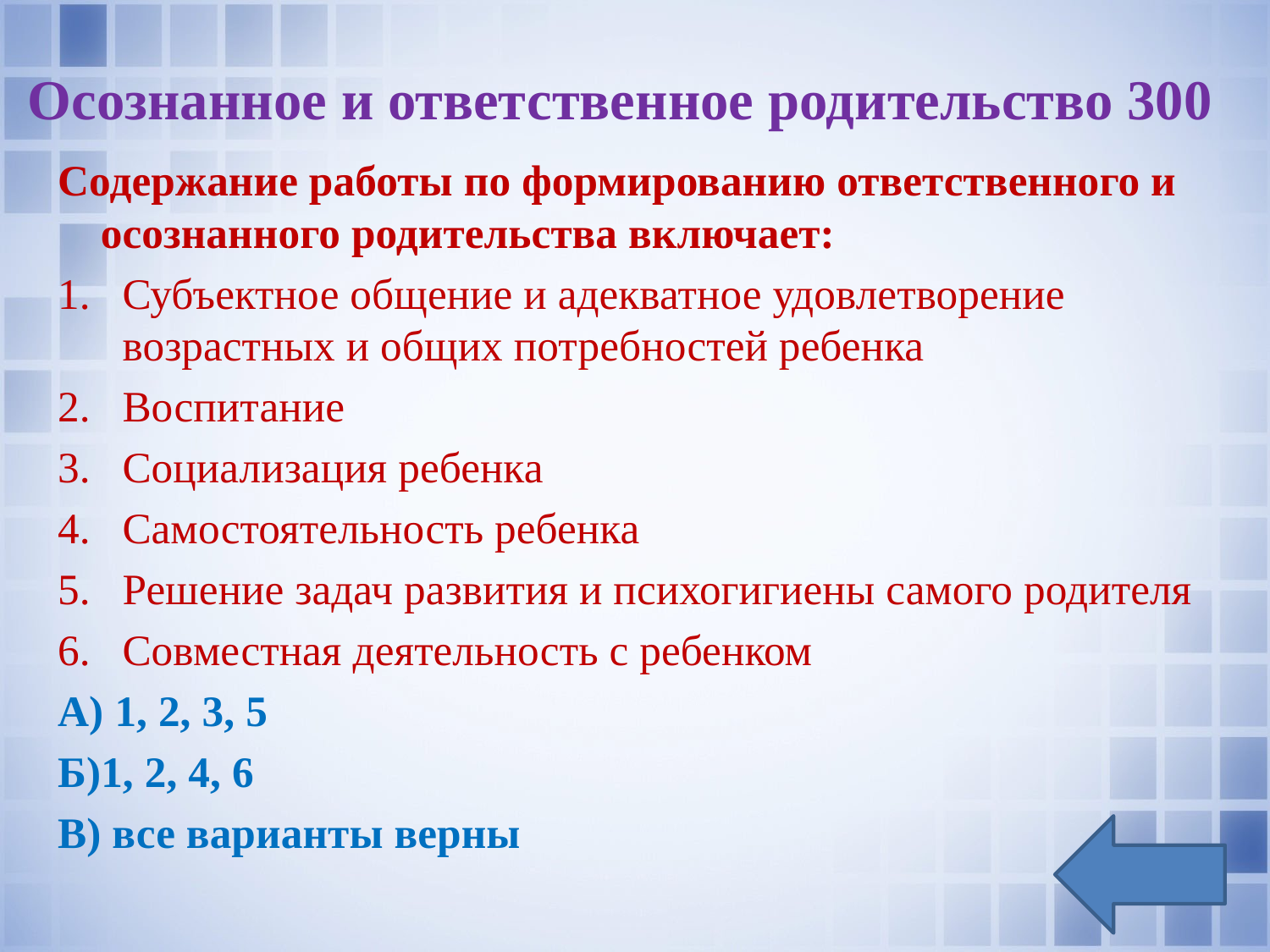

# Осознанное и ответственное родительство 300
Содержание работы по формированию ответственного и осознанного родительства включает:
Субъектное общение и адекватное удовлетворение возрастных и общих потребностей ребенка
Воспитание
Социализация ребенка
Самостоятельность ребенка
Решение задач развития и психогигиены самого родителя
Совместная деятельность с ребенком
А) 1, 2, 3, 5
Б)1, 2, 4, 6
В) все варианты верны